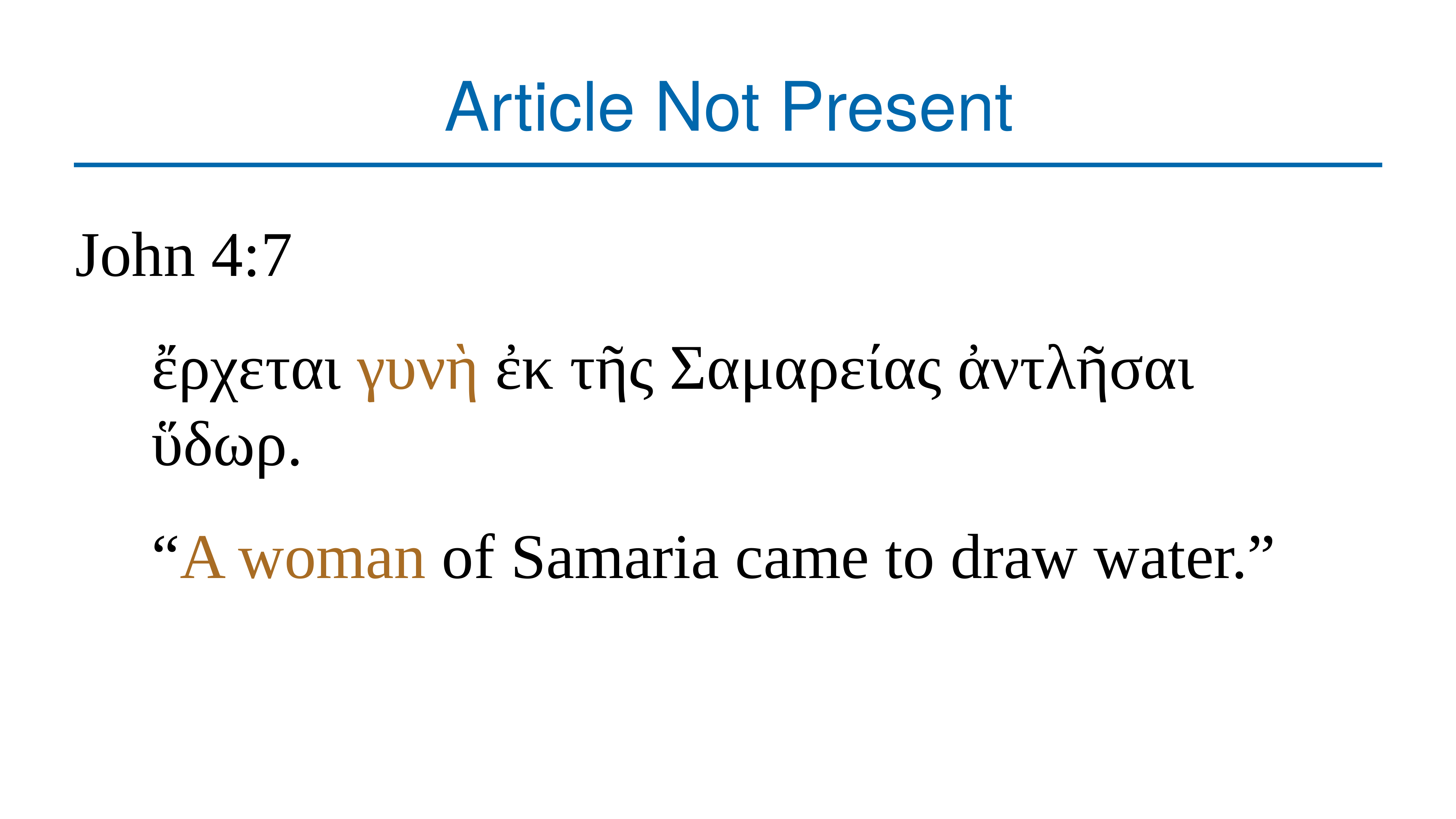

# Article Not Present
John 4:7
ἔρχεται γυνὴ ἐκ τῆς Σαμαρείας ἀντλῆσαι ὕδωρ.
“A woman of Samaria came to draw water.”